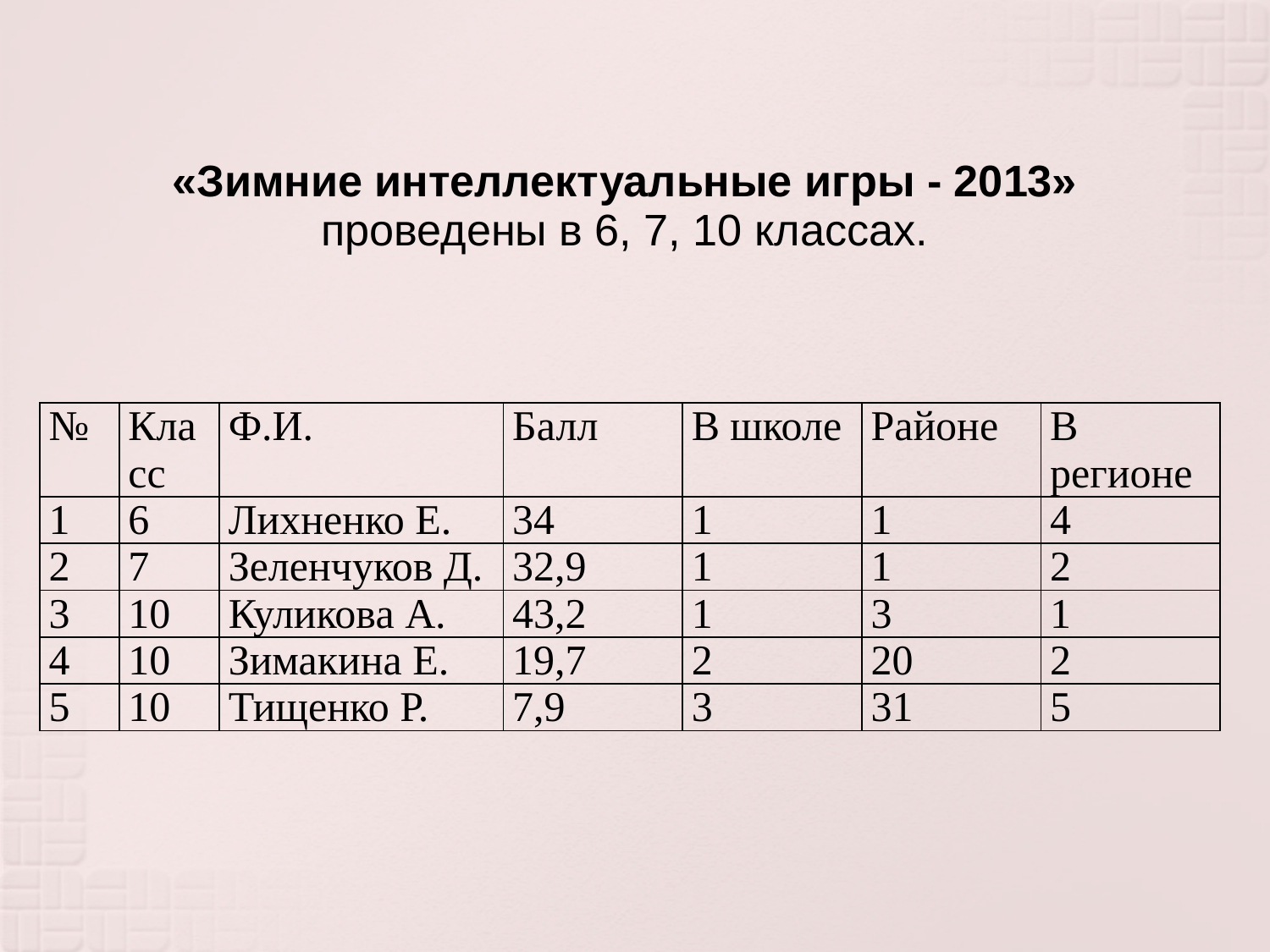

# «Зимние интеллектуальные игры - 2013» проведены в 6, 7, 10 классах.
| № | Класс | Ф.И. | Балл | В школе | Районе | В регионе |
| --- | --- | --- | --- | --- | --- | --- |
| 1 | 6 | Лихненко Е. | 34 | 1 | 1 | 4 |
| 2 | 7 | Зеленчуков Д. | 32,9 | 1 | 1 | 2 |
| 3 | 10 | Куликова А. | 43,2 | 1 | 3 | 1 |
| 4 | 10 | Зимакина Е. | 19,7 | 2 | 20 | 2 |
| 5 | 10 | Тищенко Р. | 7,9 | 3 | 31 | 5 |